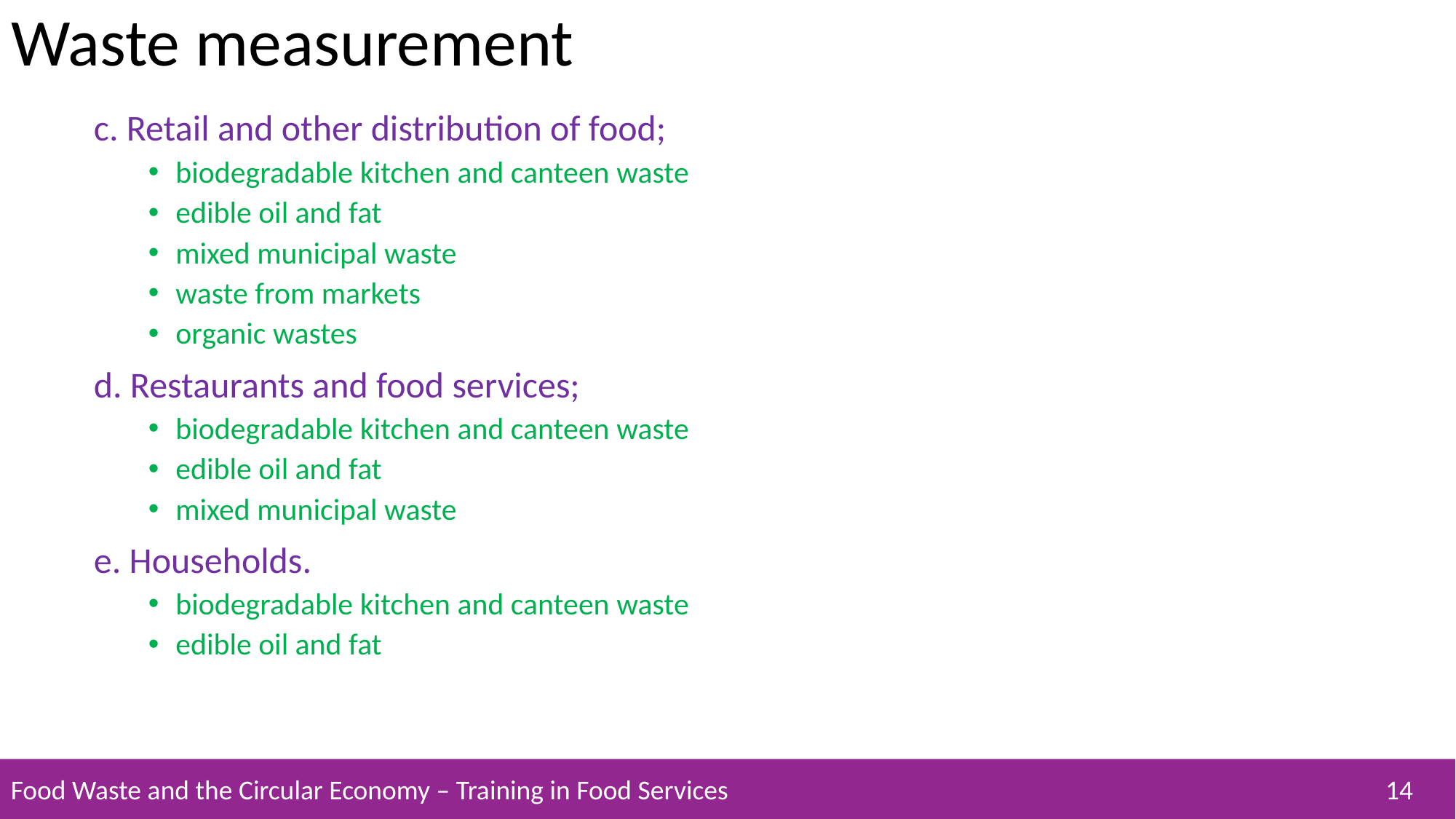

# Waste measurement
c. Retail and other distribution of food;
biodegradable kitchen and canteen waste
edible oil and fat
mixed municipal waste
waste from markets
organic wastes
d. Restaurants and food services;
biodegradable kitchen and canteen waste
edible oil and fat
mixed municipal waste
e. Households.
biodegradable kitchen and canteen waste
edible oil and fat